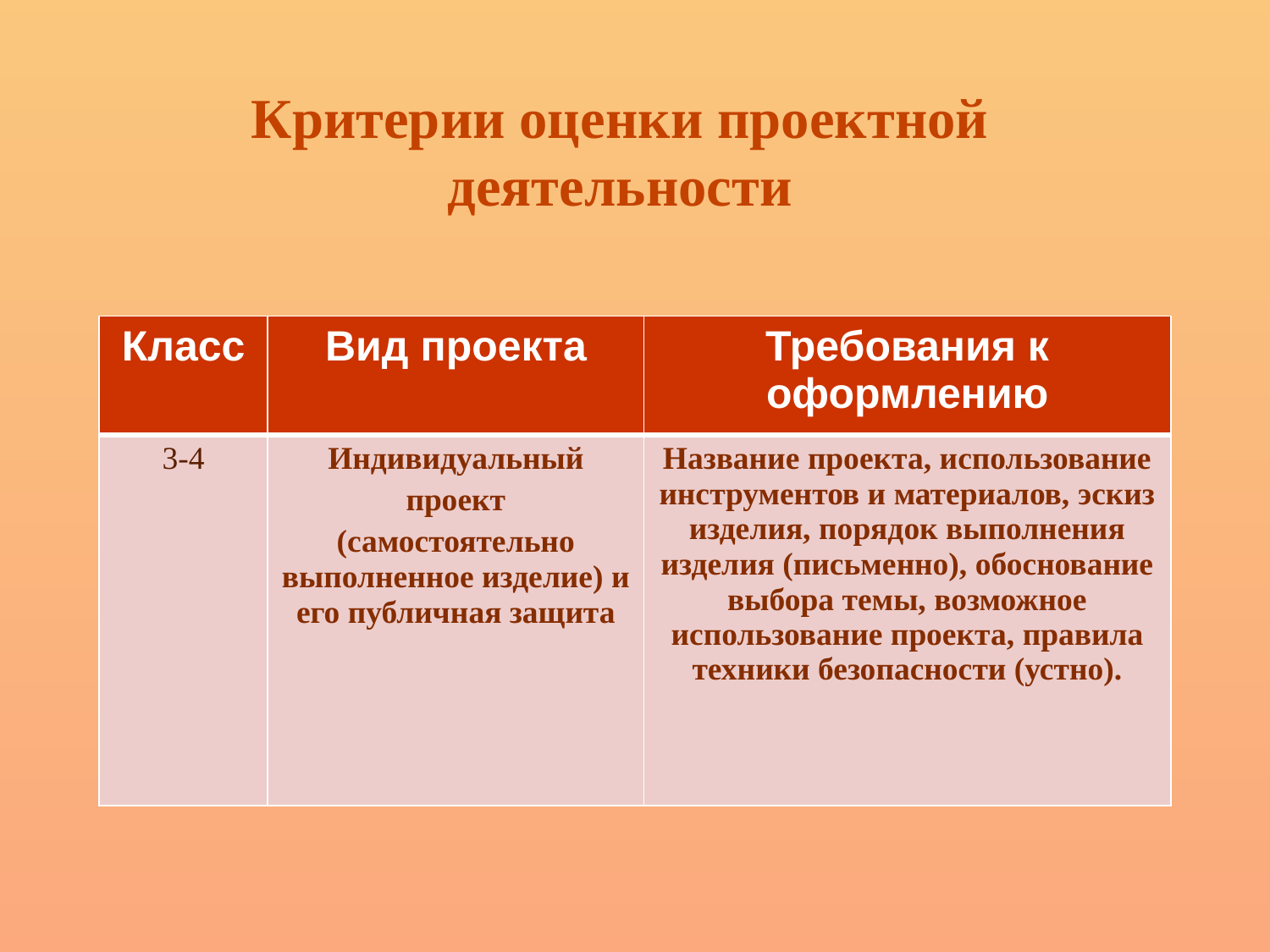

Критерии оценки проектной деятельности
| Класс | Вид проекта | Требования к оформлению |
| --- | --- | --- |
| 3-4 | Индивидуальный проект (самостоятельно выполненное изделие) и его публичная защита | Название проекта, использование инструментов и материалов, эскиз изделия, порядок выполнения изделия (письменно), обоснование выбора темы, возможное использование проекта, правила техники безопасности (устно). |